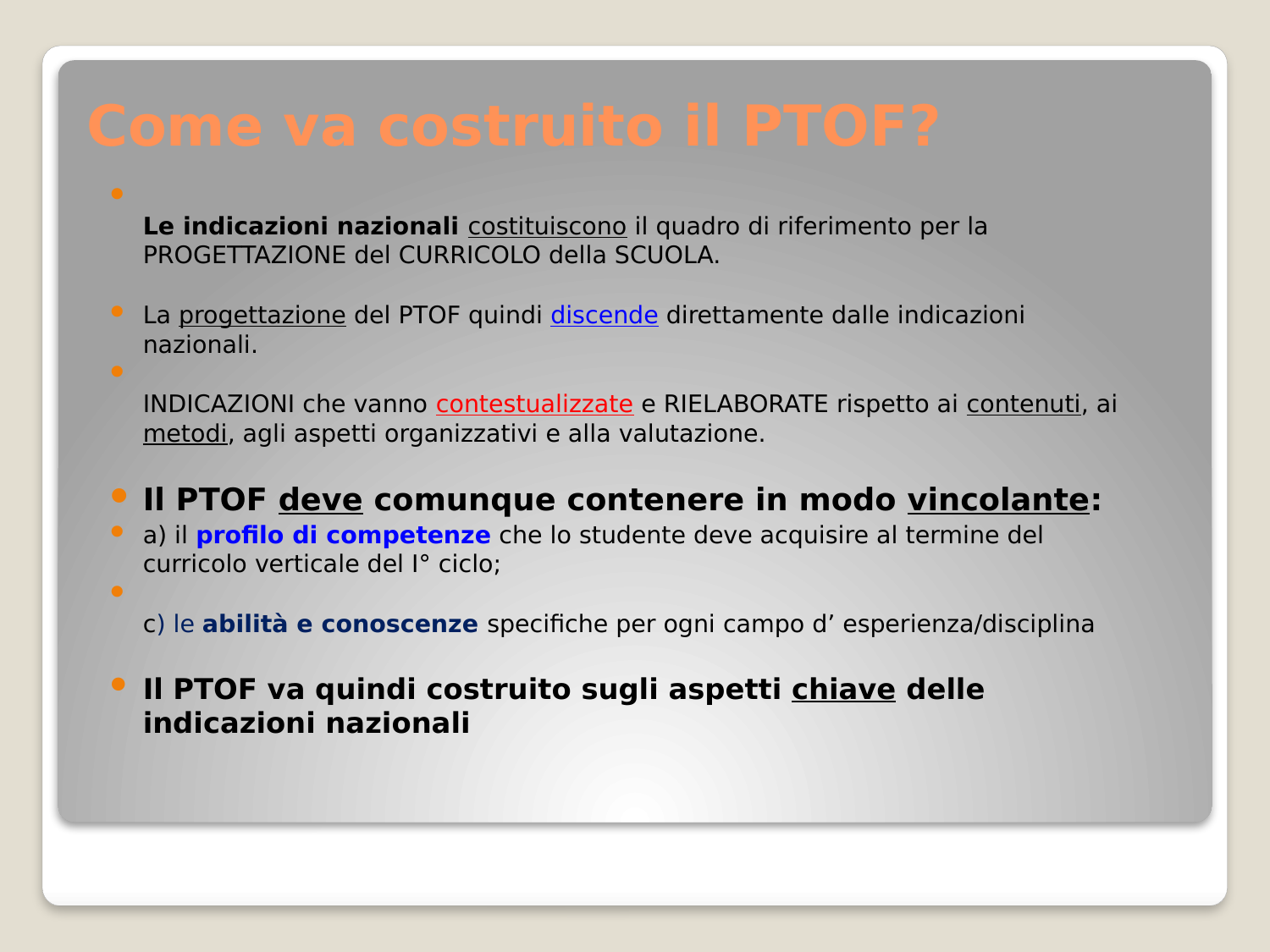

# Come va costruito il PTOF?
Le indicazioni nazionali costituiscono il quadro di riferimento per la PROGETTAZIONE del CURRICOLO della SCUOLA.
La progettazione del PTOF quindi discende direttamente dalle indicazioni nazionali.
INDICAZIONI che vanno contestualizzate e RIELABORATE rispetto ai contenuti, ai metodi, agli aspetti organizzativi e alla valutazione.

Il PTOF deve comunque contenere in modo vincolante:
a) il profilo di competenze che lo studente deve acquisire al termine del curricolo verticale del I° ciclo;
c) le abilità e conoscenze specifiche per ogni campo d’ esperienza/disciplina

Il PTOF va quindi costruito sugli aspetti chiave delle indicazioni nazionali